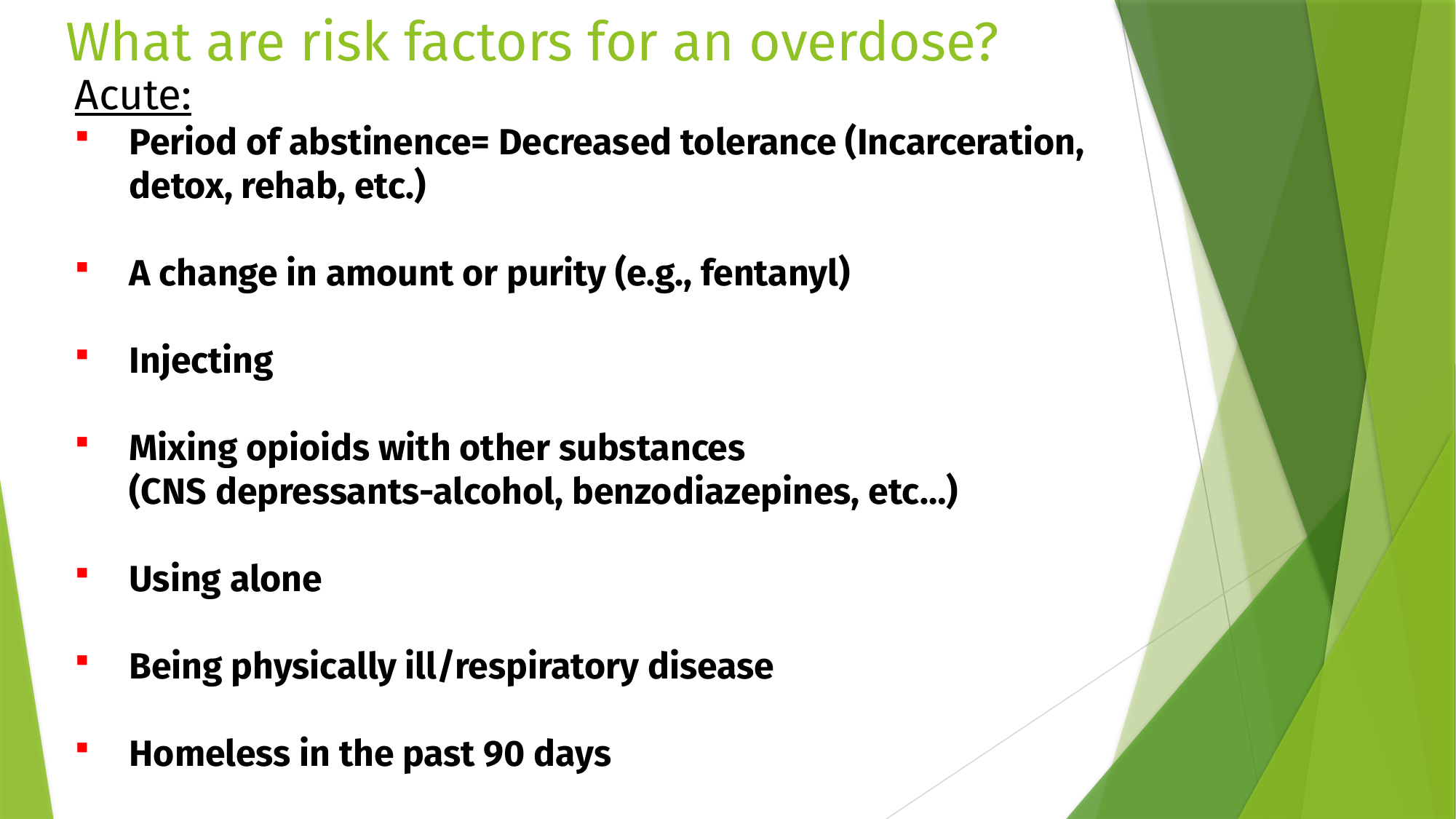

# What are risk factors for an overdose?
Acute:
Period of abstinence= Decreased tolerance (Incarceration, detox, rehab, etc.)

A change in amount or purity (e.g., fentanyl)

Injecting

Mixing opioids with other substances
(CNS depressants-alcohol, benzodiazepines, etc…)

Using alone

Being physically ill/respiratory disease

Homeless in the past 90 days